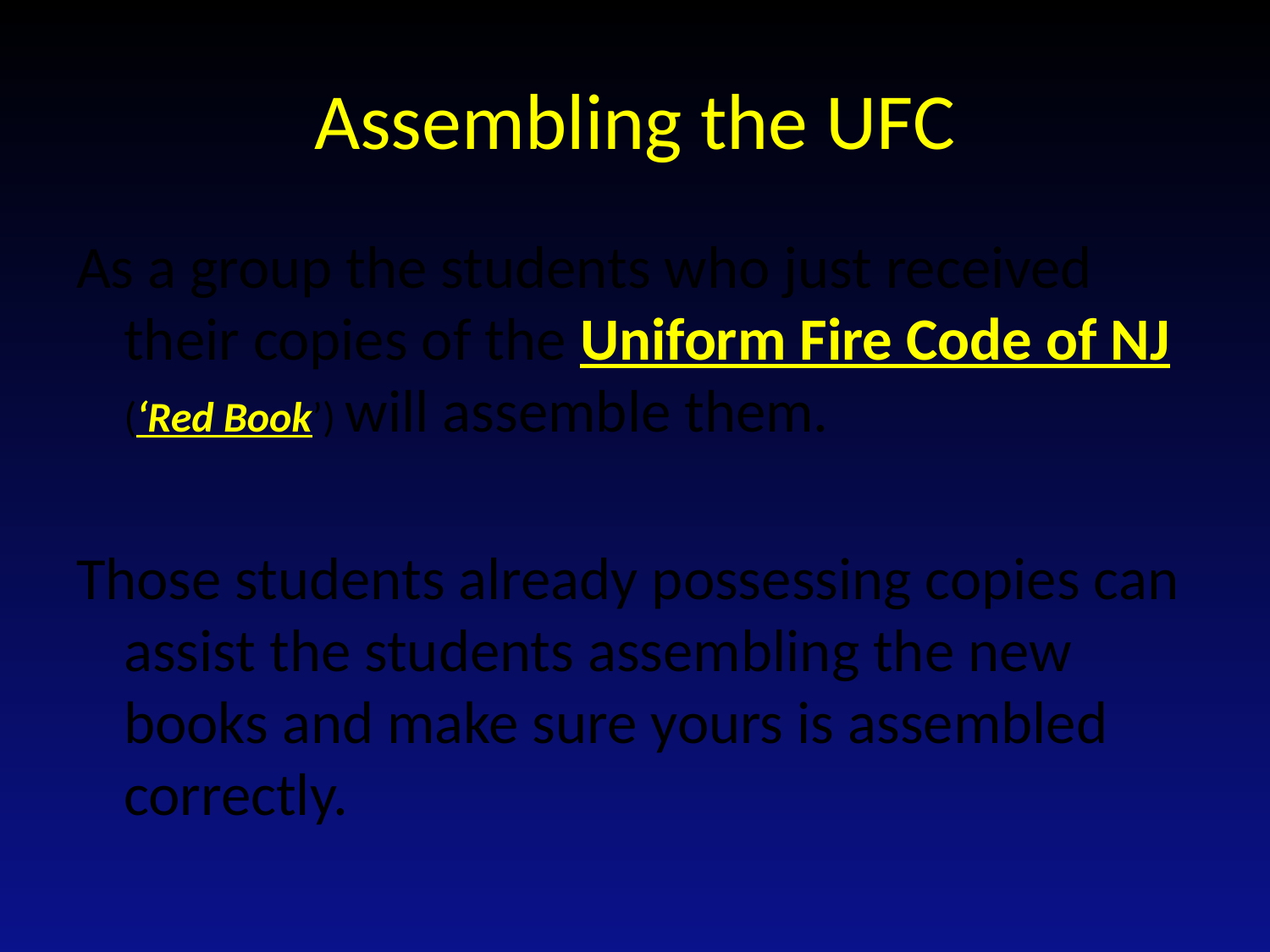

# Assembling the UFC
As a group the students who just received their copies of the Uniform Fire Code of NJ (‘Red Book’) will assemble them.

Those students already possessing copies can assist the students assembling the new books and make sure yours is assembled correctly.